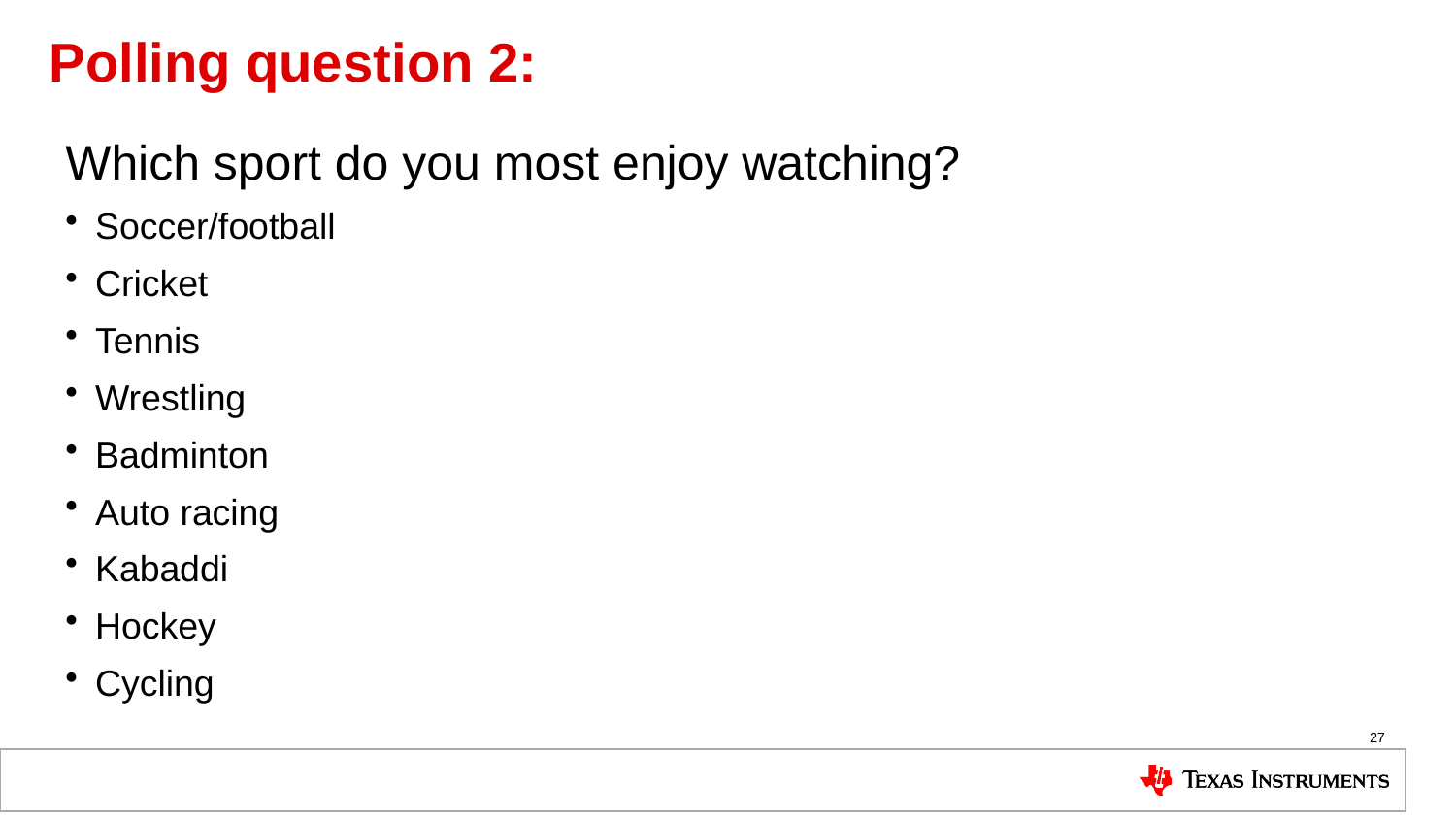

# Polling question 2:
Which sport do you most enjoy watching?
Soccer/football
Cricket
Tennis
Wrestling
Badminton
Auto racing
Kabaddi
Hockey
Cycling

27